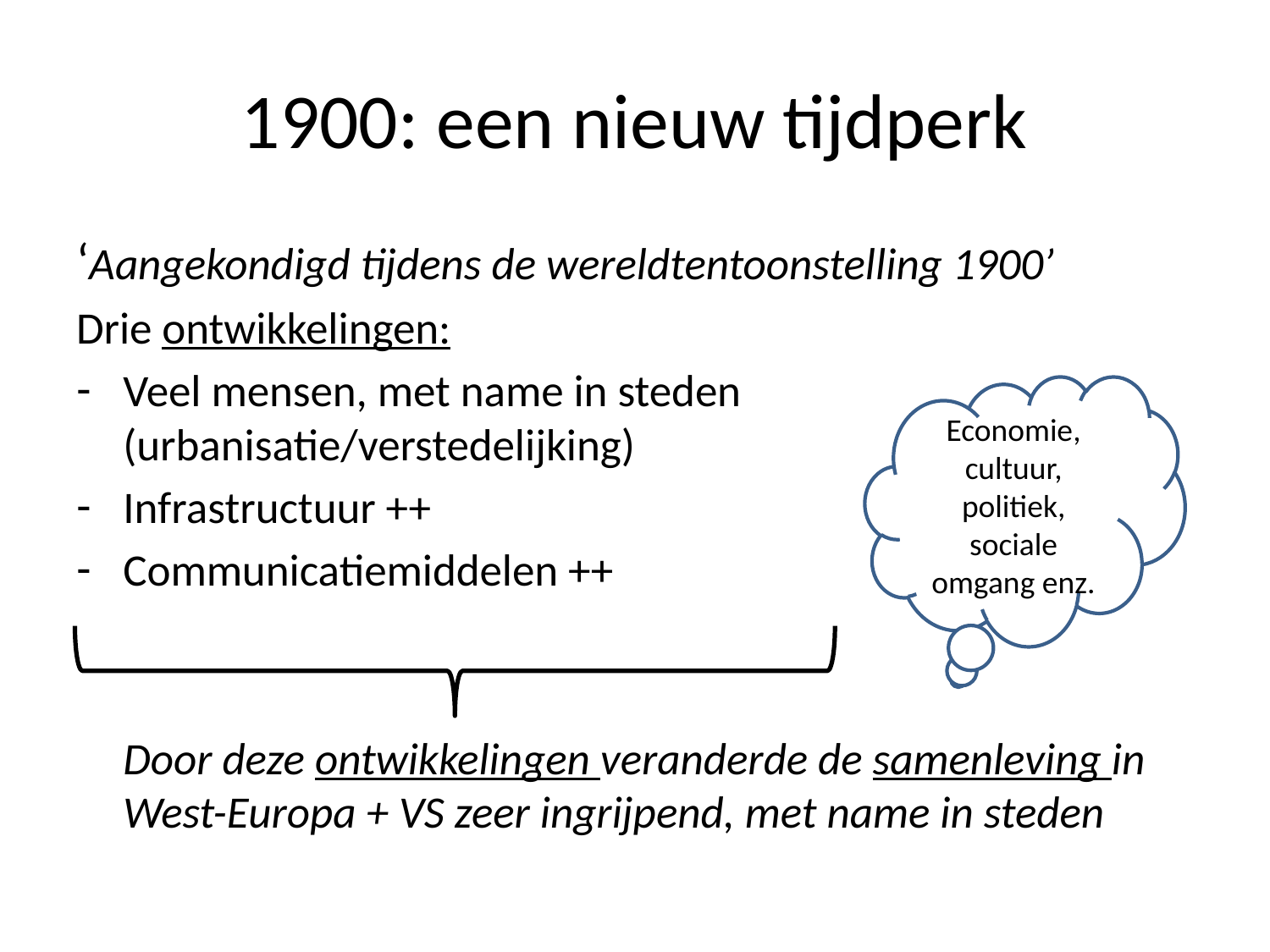

# 1900: een nieuw tijdperk
‘Aangekondigd tijdens de wereldtentoonstelling 1900’
Drie ontwikkelingen:
Veel mensen, met name in steden (urbanisatie/verstedelijking)
Infrastructuur ++
Communicatiemiddelen ++

	Door deze ontwikkelingen veranderde de samenleving in West-Europa + VS zeer ingrijpend, met name in steden

Economie, cultuur, politiek, sociale omgang enz.